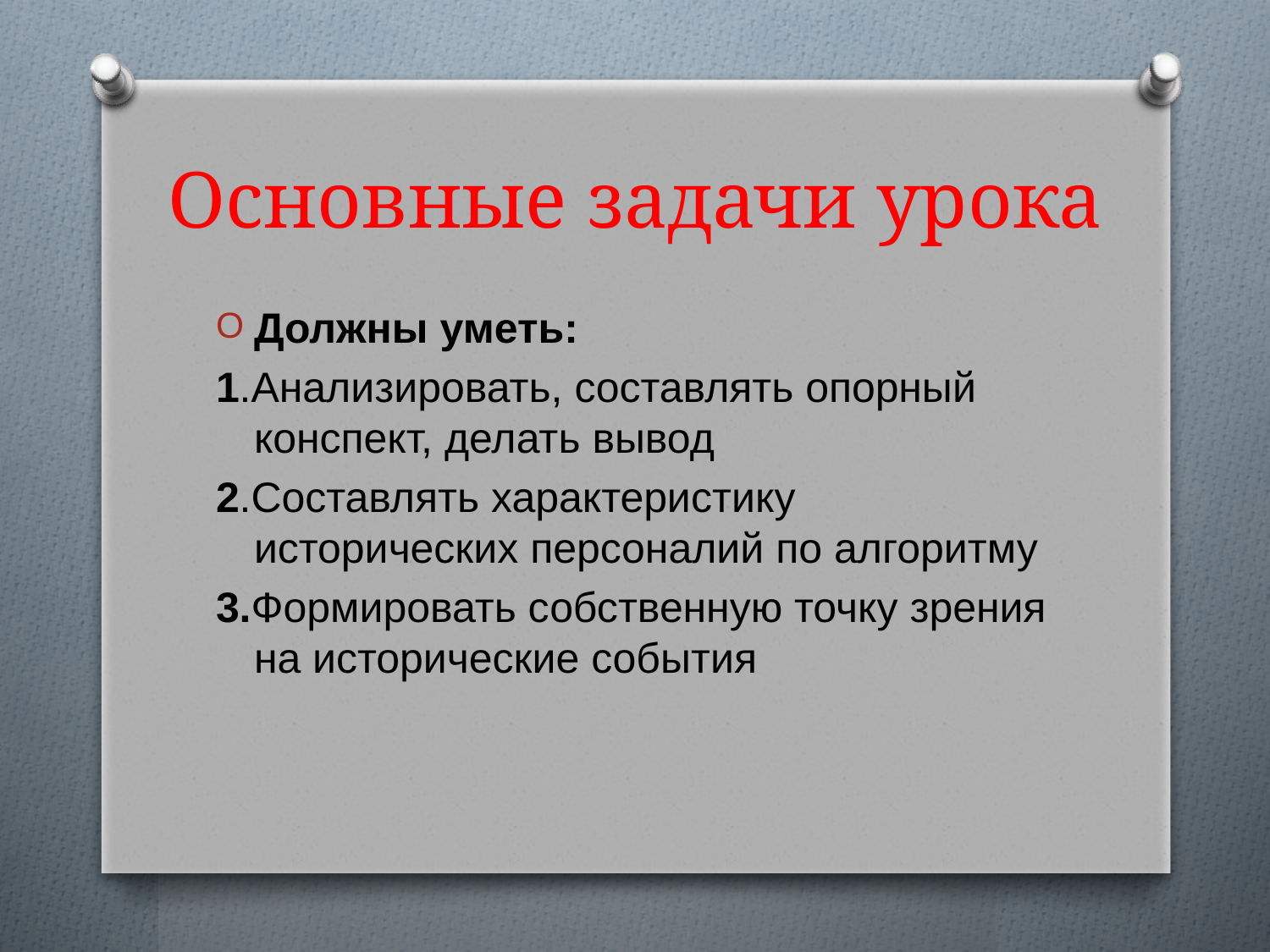

# Основные задачи урока
Должны уметь:
1.Анализировать, составлять опорный конспект, делать вывод
2.Составлять характеристику исторических персоналий по алгоритму
3.Формировать собственную точку зрения на исторические события